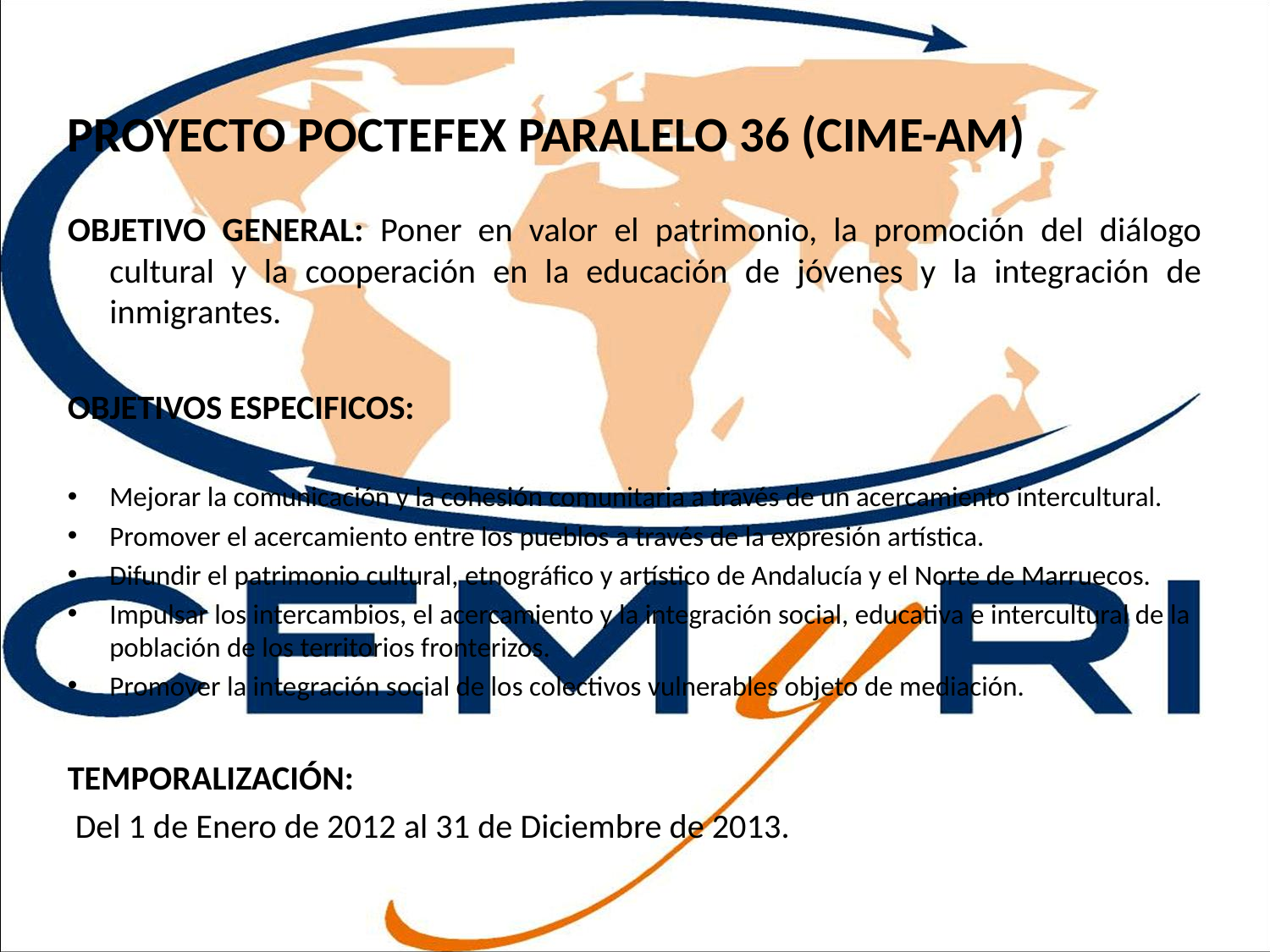

PROYECTO POCTEFEX PARALELO 36 (CIME-AM)

OBJETIVO GENERAL: Poner en valor el patrimonio, la promoción del diálogo cultural y la cooperación en la educación de jóvenes y la integración de inmigrantes.

OBJETIVOS ESPECIFICOS:

Mejorar la comunicación y la cohesión comunitaria a través de un acercamiento intercultural.
Promover el acercamiento entre los pueblos a través de la expresión artística.
Difundir el patrimonio cultural, etnográfico y artístico de Andalucía y el Norte de Marruecos.
Impulsar los intercambios, el acercamiento y la integración social, educativa e intercultural de la población de los territorios fronterizos.
Promover la integración social de los colectivos vulnerables objeto de mediación.

TEMPORALIZACIÓN:
 Del 1 de Enero de 2012 al 31 de Diciembre de 2013.